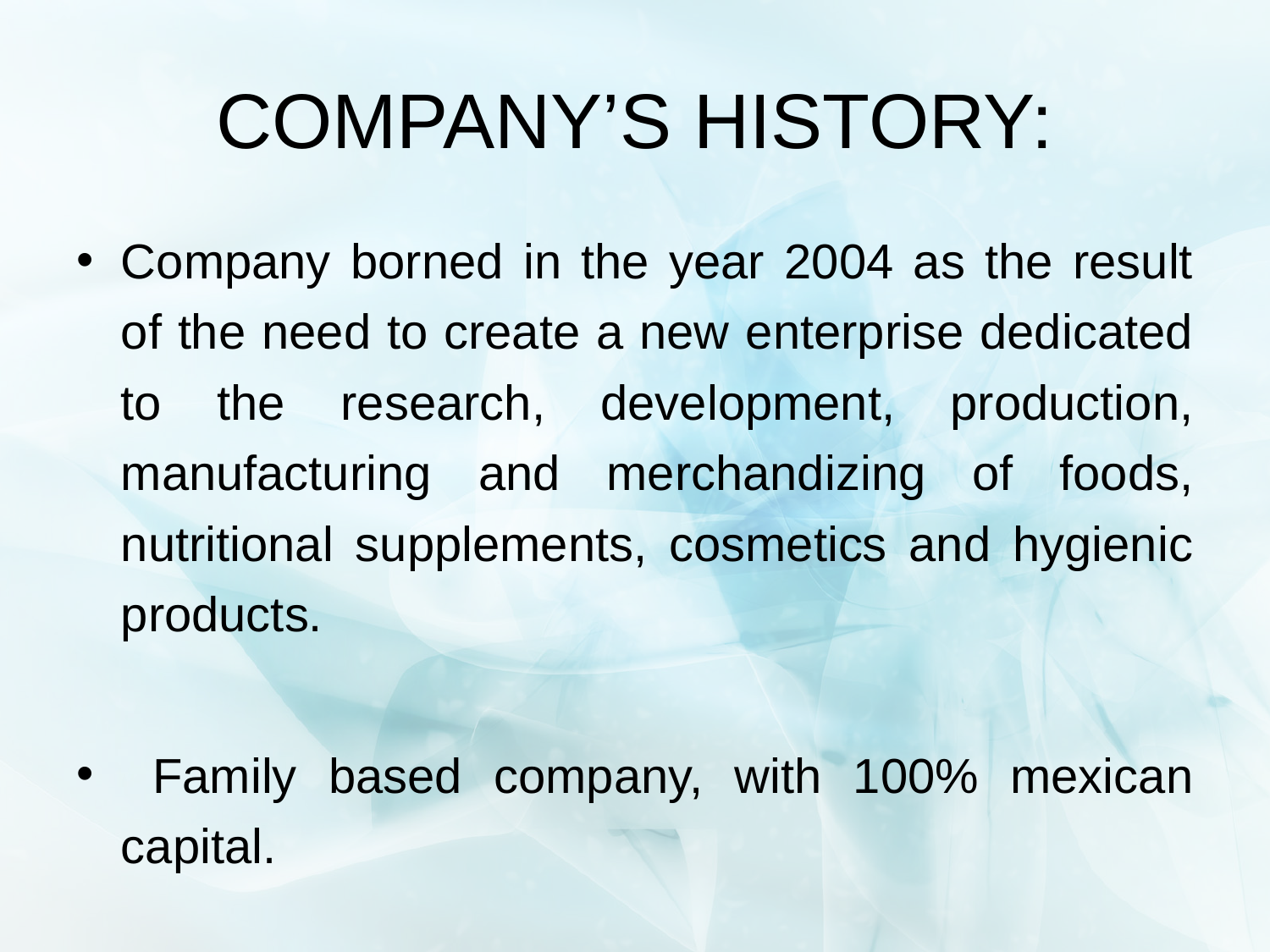

# COMPANY’S HISTORY:
Company borned in the year 2004 as the result of the need to create a new enterprise dedicated to the research, development, production, manufacturing and merchandizing of foods, nutritional supplements, cosmetics and hygienic products.

 Family based company, with 100% mexican capital.